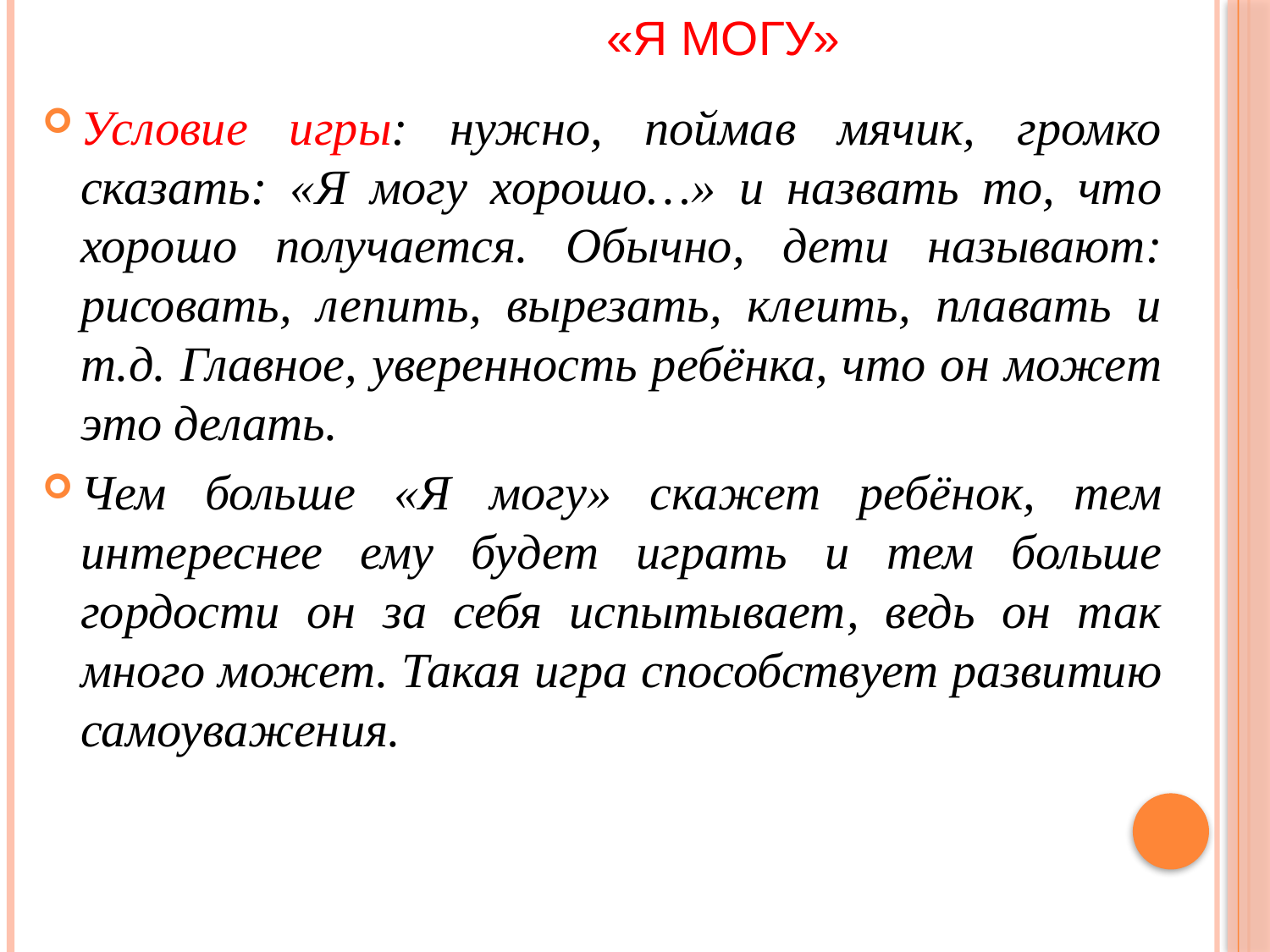

# «Я могу»
Условие игры: нужно, поймав мячик, громко сказать: «Я могу хорошо…» и назвать то, что хорошо получается. Обычно, дети называют: рисовать, лепить, вырезать, клеить, плавать и т.д. Главное, уверенность ребёнка, что он может это делать.
Чем больше «Я могу» скажет ребёнок, тем интереснее ему будет играть и тем больше гордости он за себя испытывает, ведь он так много может. Такая игра способствует развитию самоуважения.